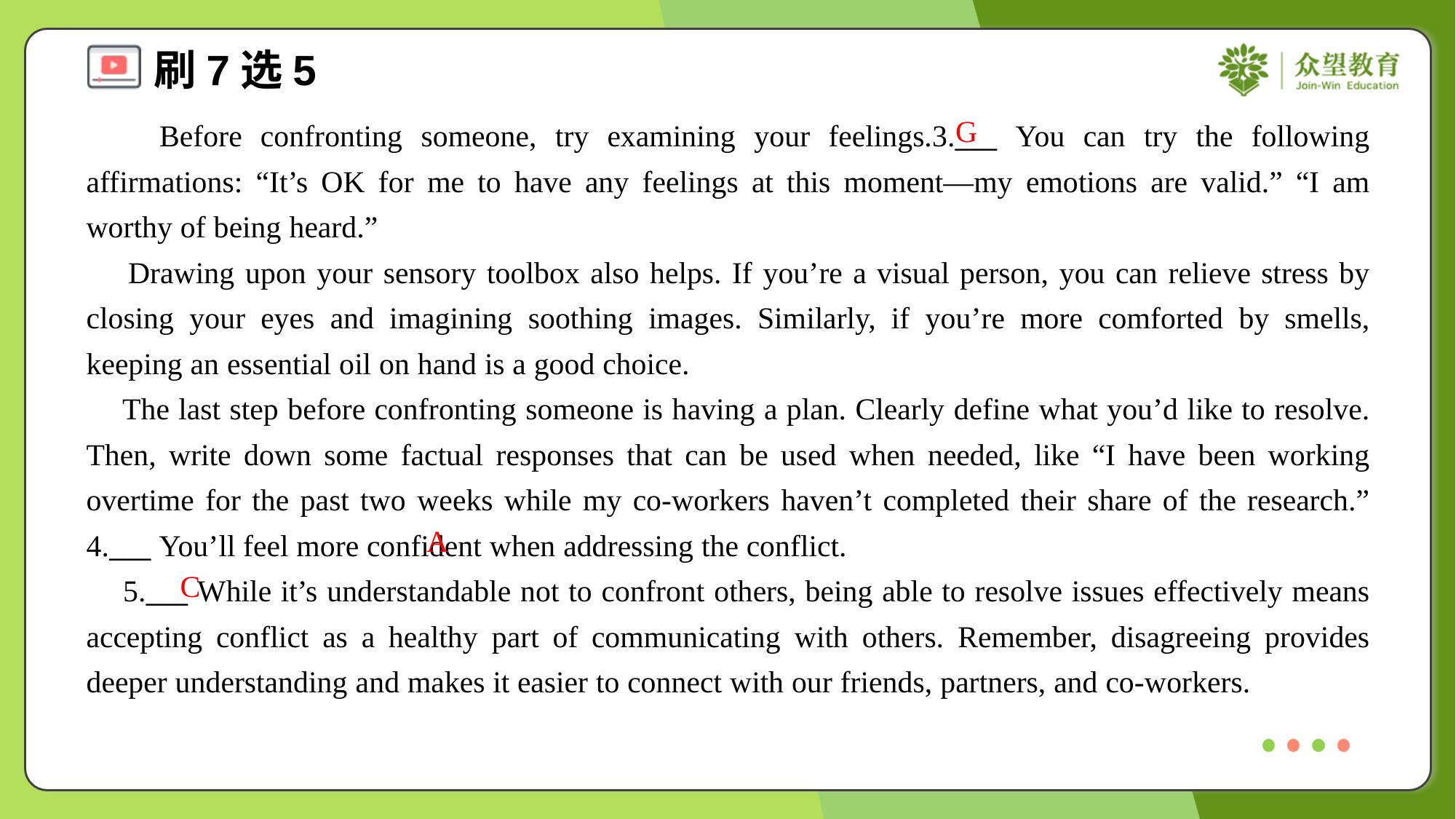

G
    Before confronting someone, try examining your feelings.3.___ You can try the following affirmations: “It’s OK for me to have any feelings at this moment—my emotions are valid.” “I am worthy of being heard.”
    Drawing upon your sensory toolbox also helps. If you’re a visual person, you can relieve stress by closing your eyes and imagining soothing images. Similarly, if you’re more comforted by smells, keeping an essential oil on hand is a good choice.
    The last step before confronting someone is having a plan. Clearly define what you’d like to resolve. Then, write down some factual responses that can be used when needed, like “I have been working overtime for the past two weeks while my co-workers haven’t completed their share of the research.” 4.___ You’ll feel more confident when addressing the conflict.
    5.___ While it’s understandable not to confront others, being able to resolve issues effectively means accepting conflict as a healthy part of communicating with others. Remember, disagreeing provides deeper understanding and makes it easier to connect with our friends, partners, and co-workers.
A
C